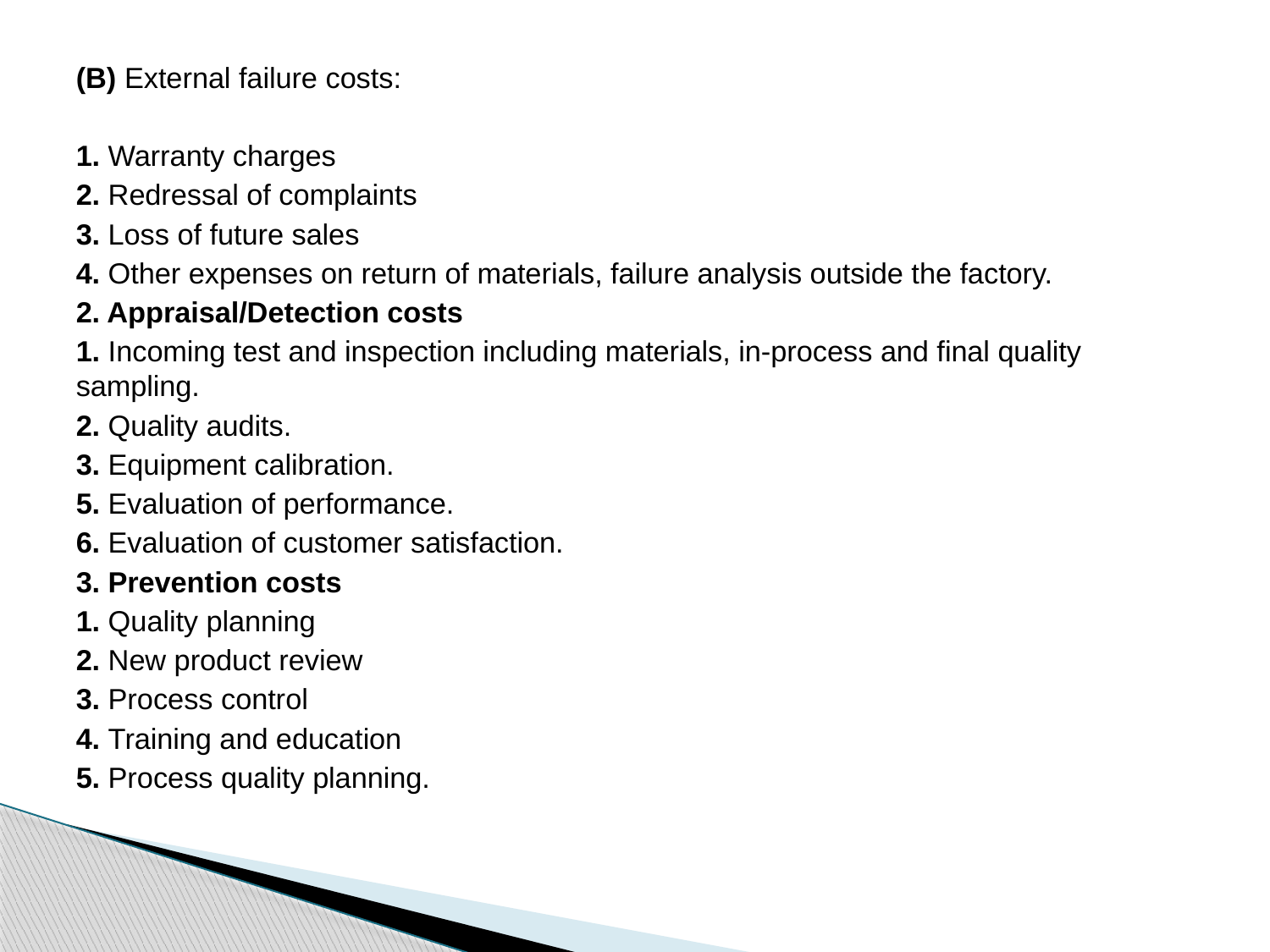

(B) External failure costs:

1. Warranty charges
2. Redressal of complaints
3. Loss of future sales
4. Other expenses on return of materials, failure analysis outside the factory.
2. Appraisal/Detection costs
1. Incoming test and inspection including materials, in-process and final quality sampling.
2. Quality audits.
3. Equipment calibration.
5. Evaluation of performance.
6. Evaluation of customer satisfaction.
3. Prevention costs
1. Quality planning
2. New product review
3. Process control
4. Training and education
5. Process quality planning.